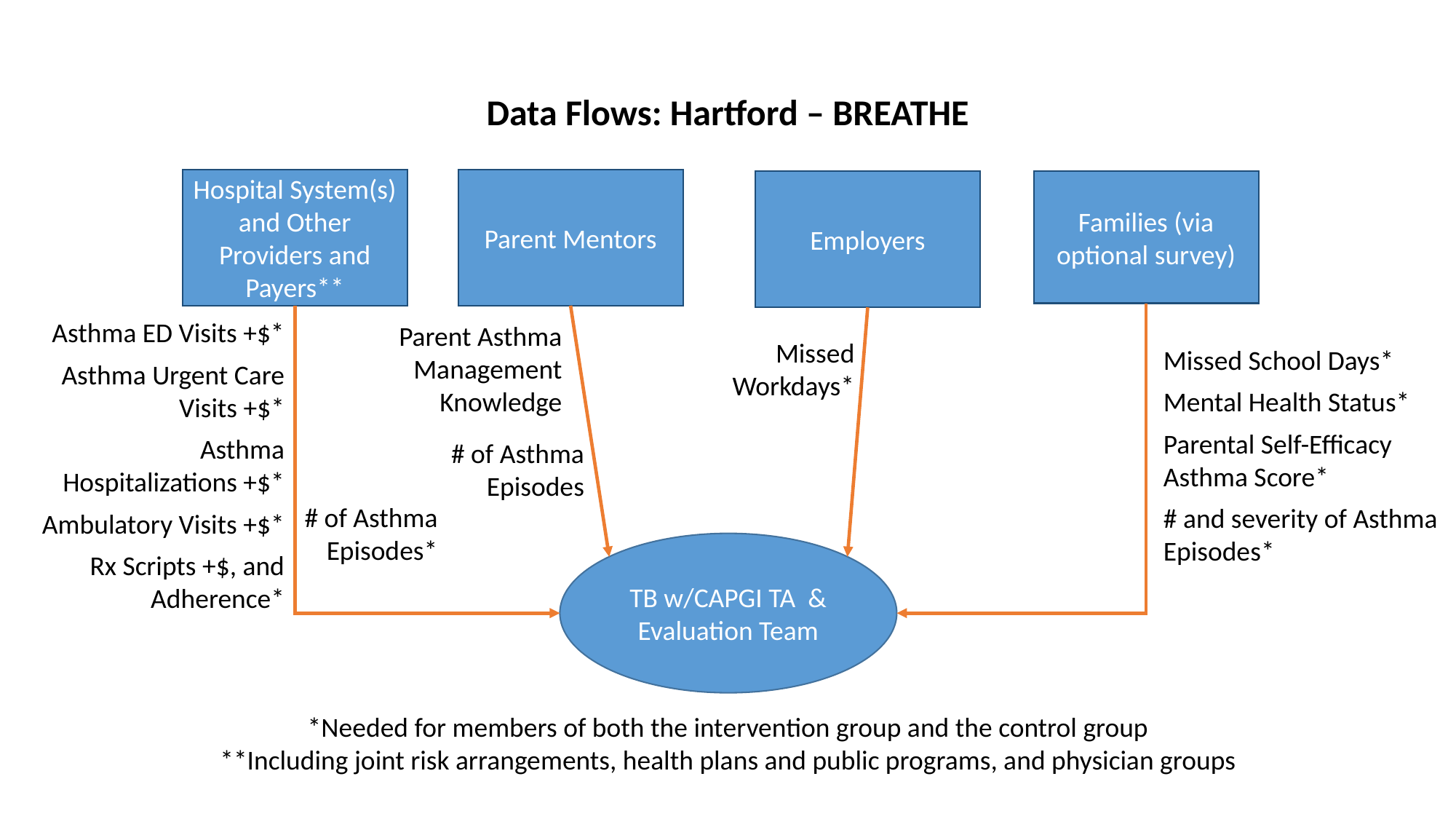

Data Flows: Hartford – BREATHE
Hospital System(s) and Other Providers and Payers**
Parent Mentors
Families (via optional survey)
Employers
Asthma ED Visits +$*
Asthma Urgent Care Visits +$*
Asthma Hospitalizations +$*
Ambulatory Visits +$*
Rx Scripts +$, and Adherence*

Parent Asthma Management Knowledge
Missed Workdays*
Missed School Days*
Mental Health Status*
Parental Self-Efficacy Asthma Score*
# and severity of Asthma Episodes*
# of Asthma Episodes
# of Asthma Episodes*
TB w/CAPGI TA  & Evaluation Team
*Needed for members of both the intervention group and the control group
**Including joint risk arrangements, health plans and public programs, and physician groups